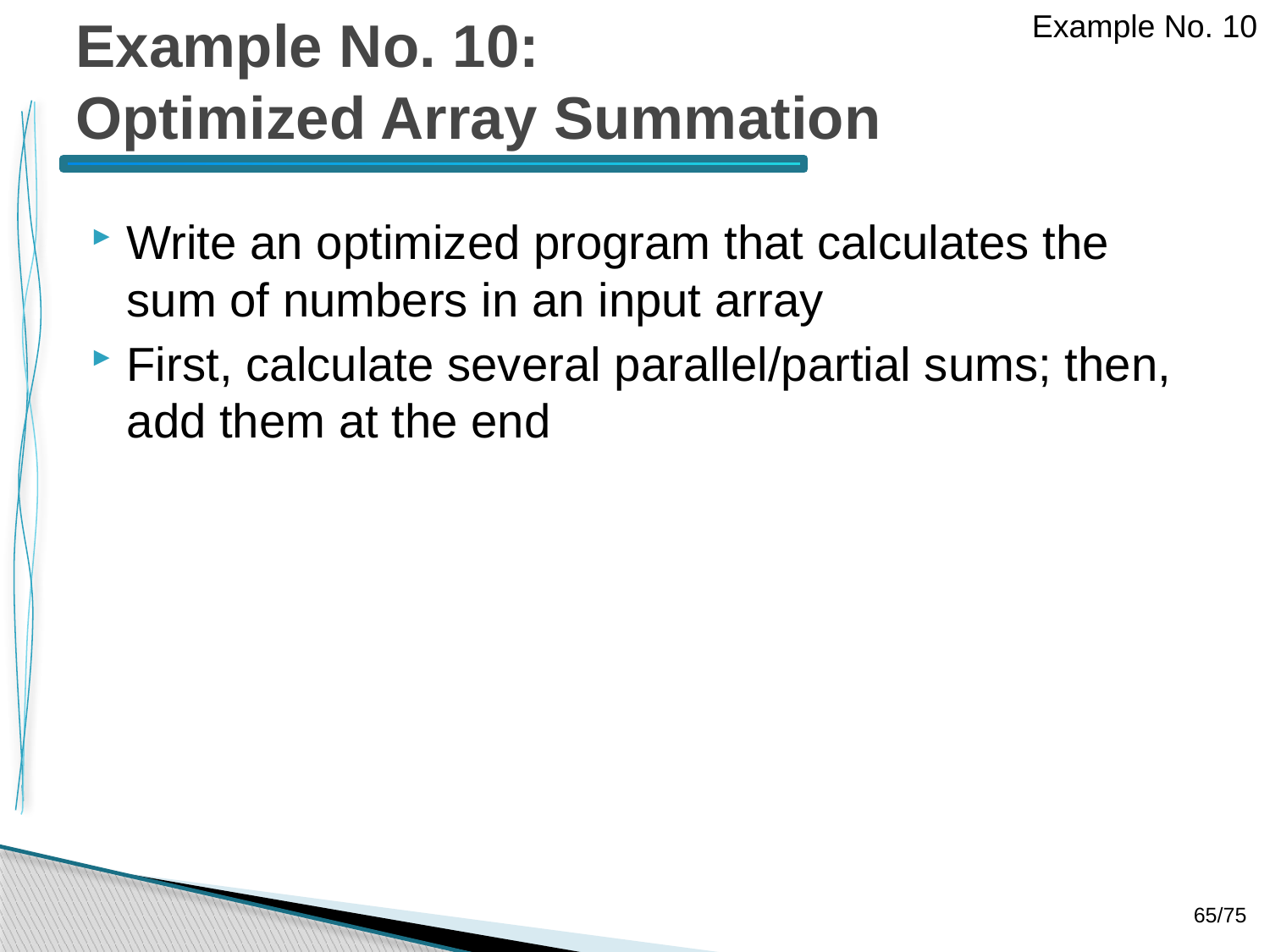

# Example No. 10: Optimized Array Summation
Example No. 10
Write an optimized program that calculates the sum of numbers in an input array
First, calculate several parallel/partial sums; then, add them at the end